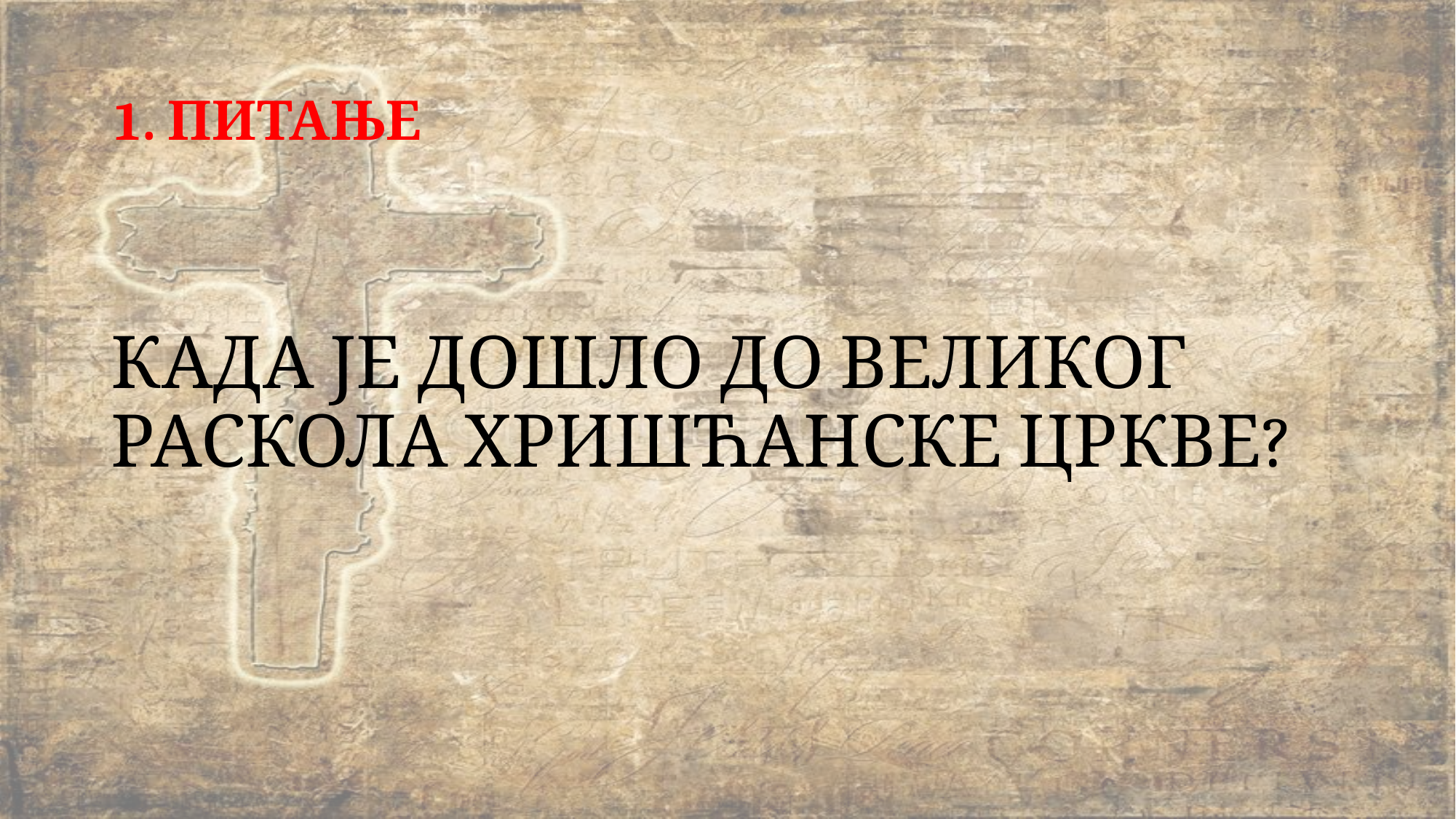

# 1. ПИТАЊЕ

КАДА ЈЕ ДОШЛО ДО ВЕЛИКОГ РАСКОЛА ХРИШЋАНСКЕ ЦРКВЕ?